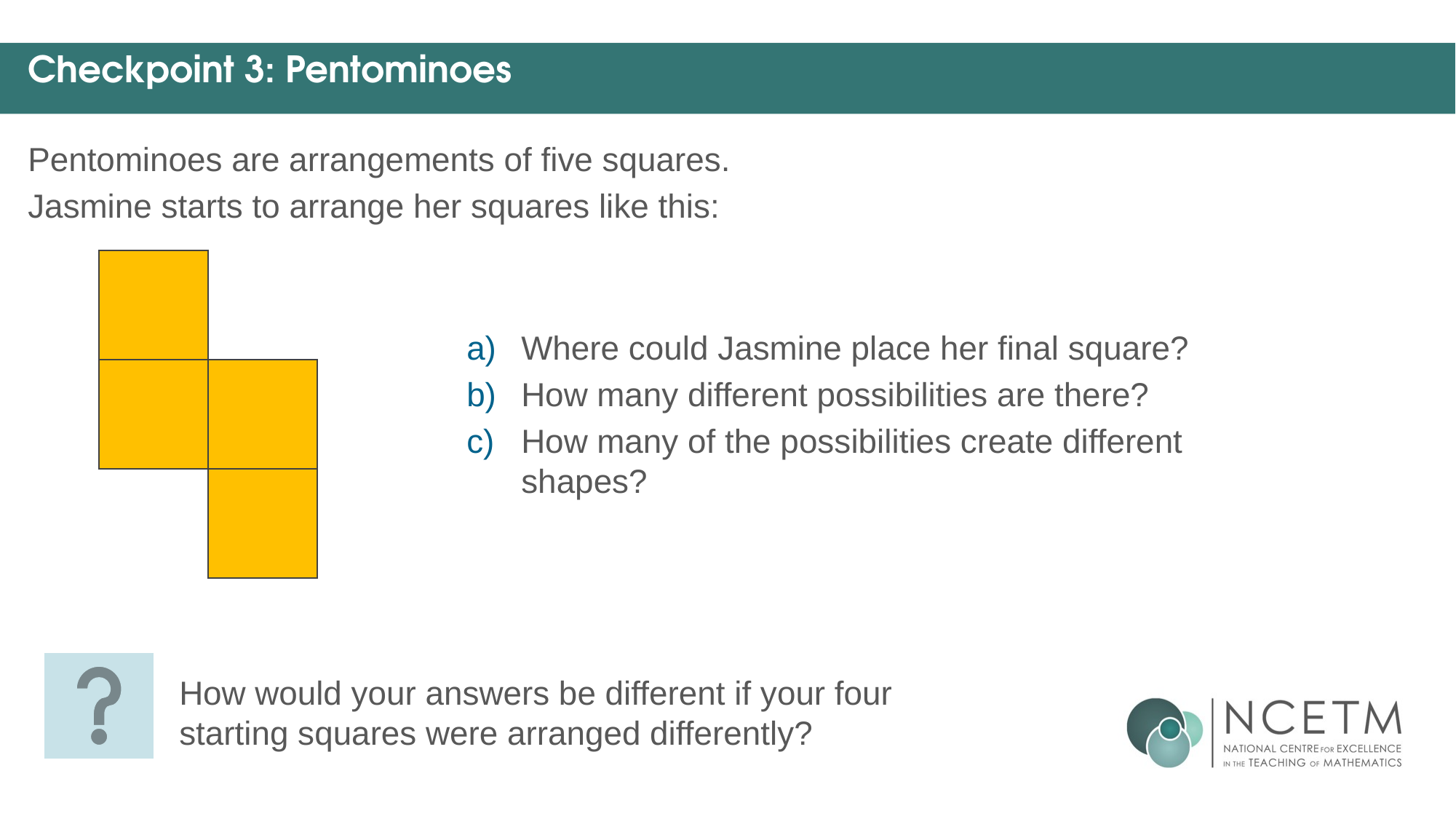

Checkpoint 3: Pentominoes
Pentominoes are arrangements of five squares.
Jasmine starts to arrange her squares like this:

Where could Jasmine place her final square?
How many different possibilities are there?
How many of the possibilities create different shapes?

How would your answers be different if your four starting squares were arranged differently?